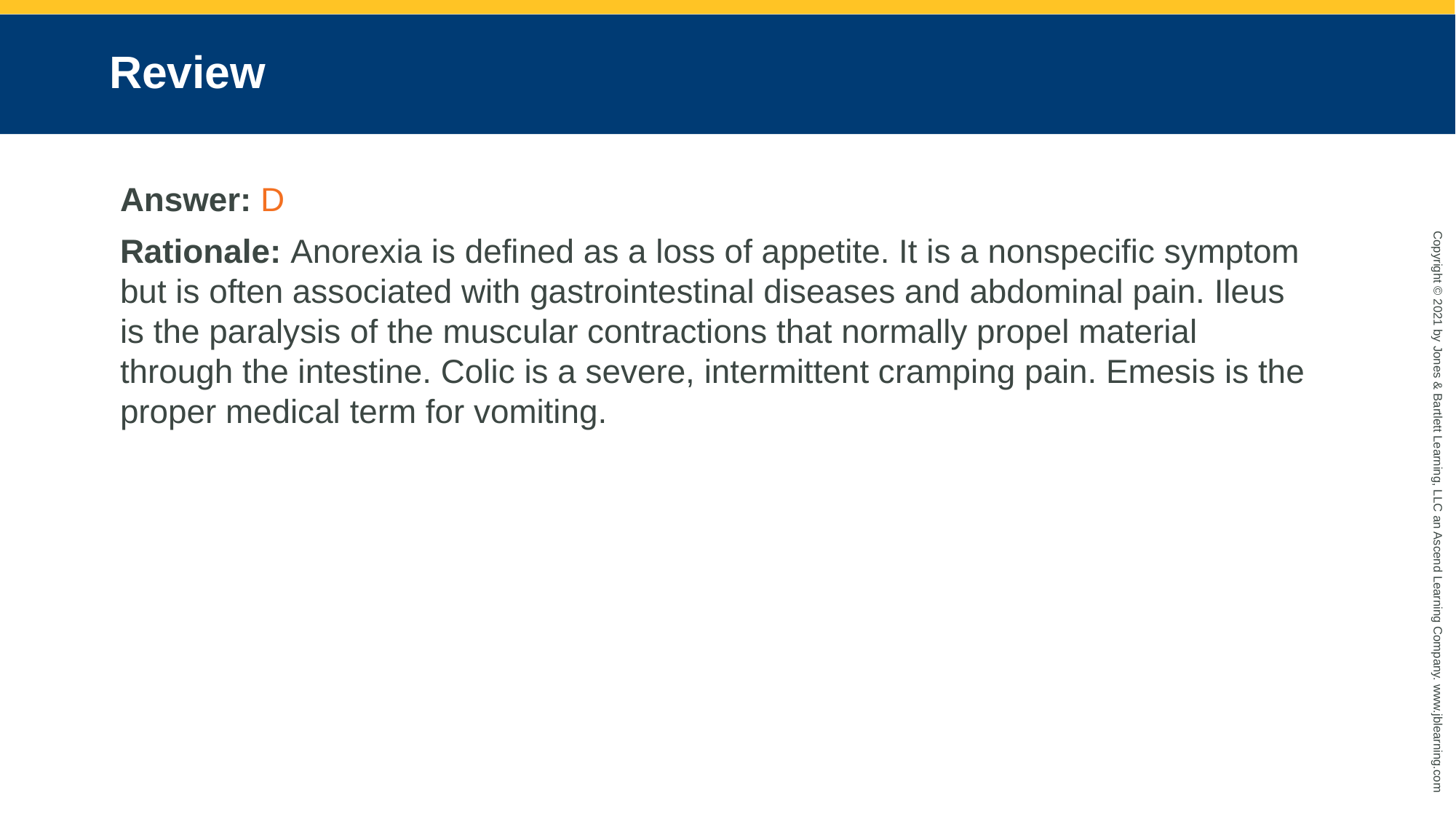

# Review
Answer: D
Rationale: Anorexia is defined as a loss of appetite. It is a nonspecific symptom but is often associated with gastrointestinal diseases and abdominal pain. Ileus is the paralysis of the muscular contractions that normally propel material through the intestine. Colic is a severe, intermittent cramping pain. Emesis is the proper medical term for vomiting.